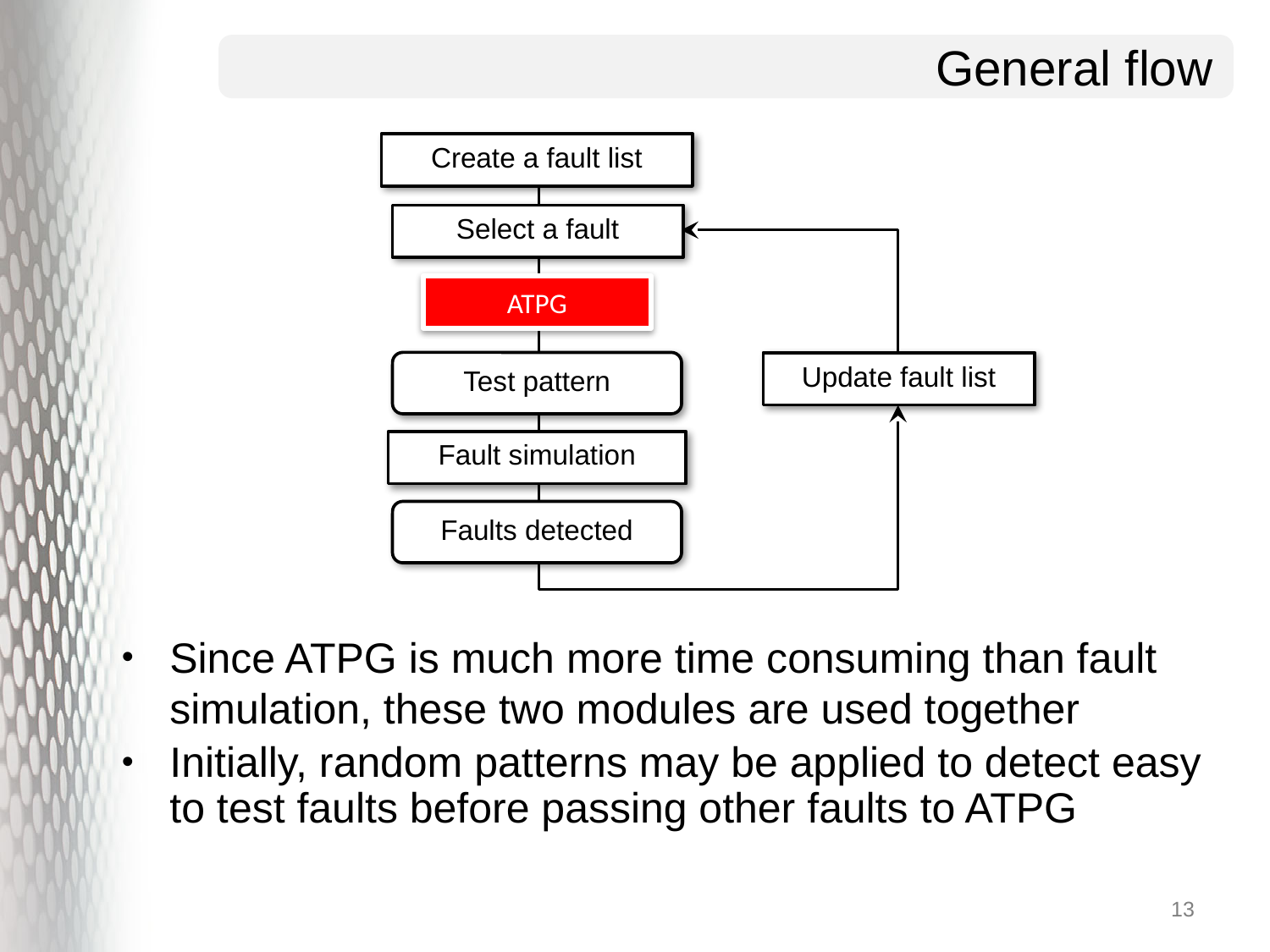

# General flow
Create a fault list

Select a fault

ATPG
Test pattern
Update fault list
Fault simulation
Faults detected
Since ATPG is much more time consuming than fault simulation, these two modules are used together
Initially, random patterns may be applied to detect easy to test faults before passing other faults to ATPG